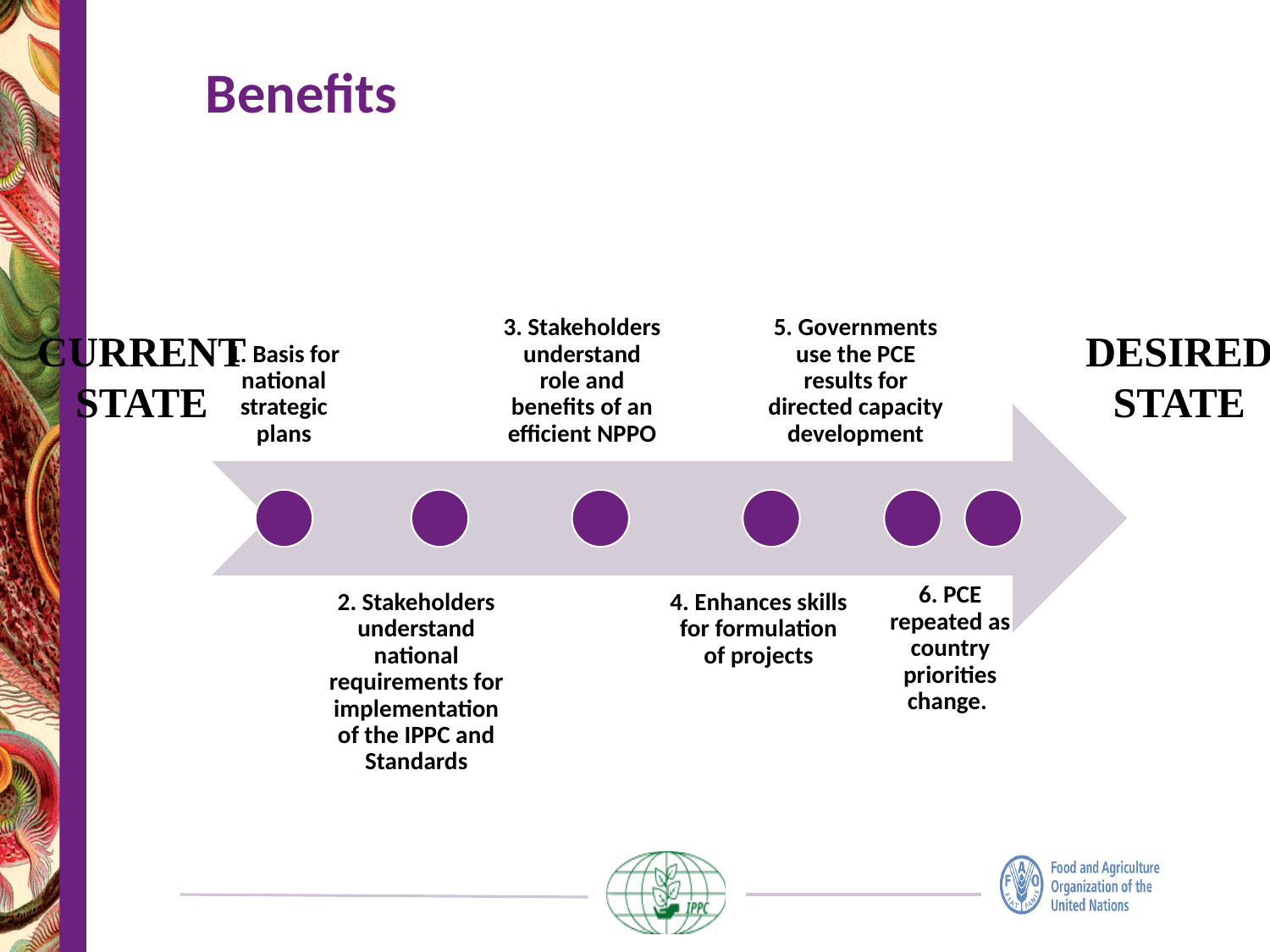

# Benefits
1. Basis for national strategic plans
3. Stakeholders understand role and benefits of an efficient NPPO
5. Governments use the PCE results for directed capacity development

6. PCE repeated as country priorities change.
2. Stakeholders understand national requirements for implementation of the IPPC and Standards
4. Enhances skills for formulation of projects
CURRENT
STATE
DESIRED
STATE